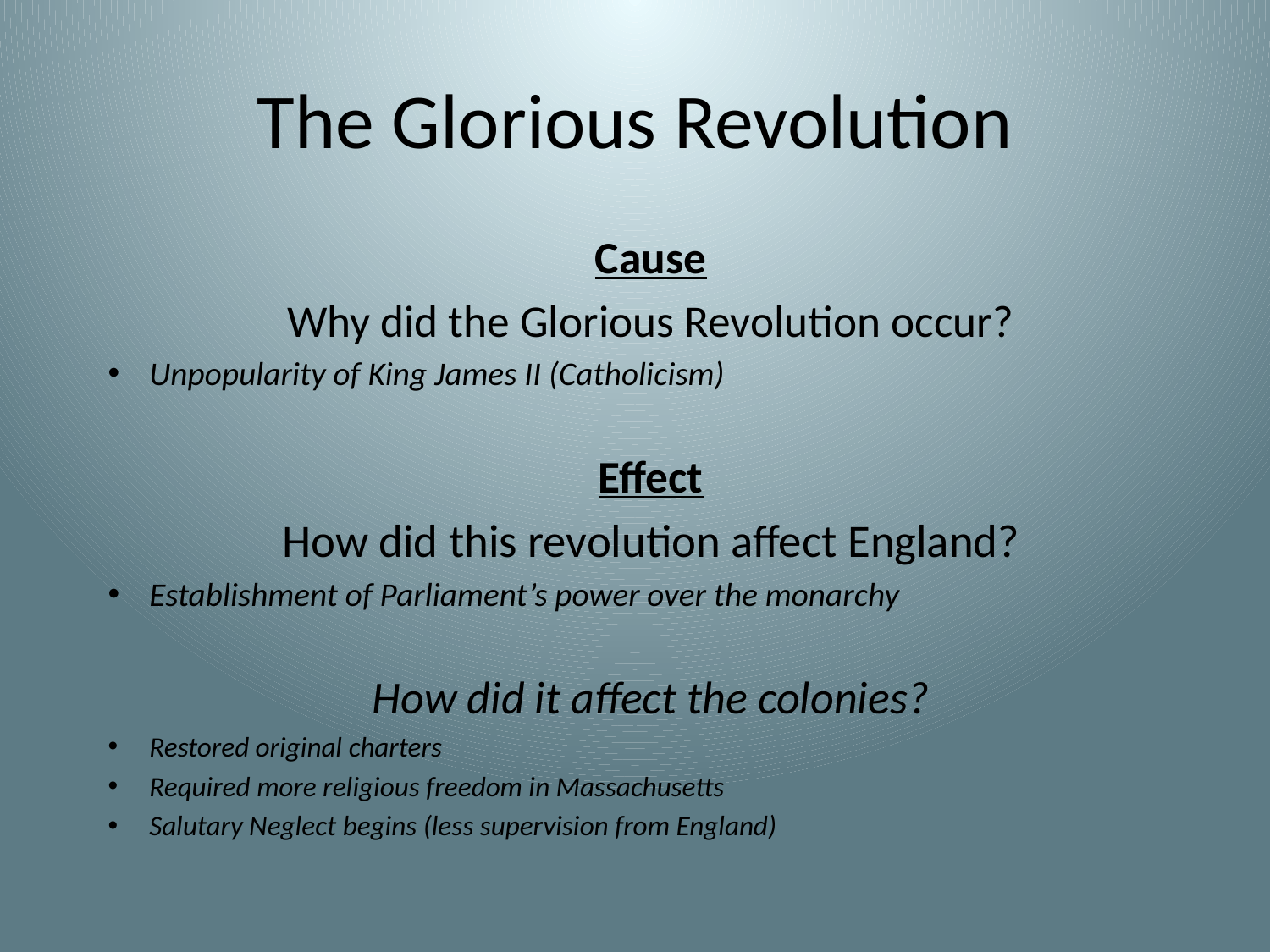

# The Glorious Revolution
Cause
Why did the Glorious Revolution occur?
Unpopularity of King James II (Catholicism)

Effect
How did this revolution affect England?
Establishment of Parliament’s power over the monarchy

How did it affect the colonies?
Restored original charters
Required more religious freedom in Massachusetts
Salutary Neglect begins (less supervision from England)